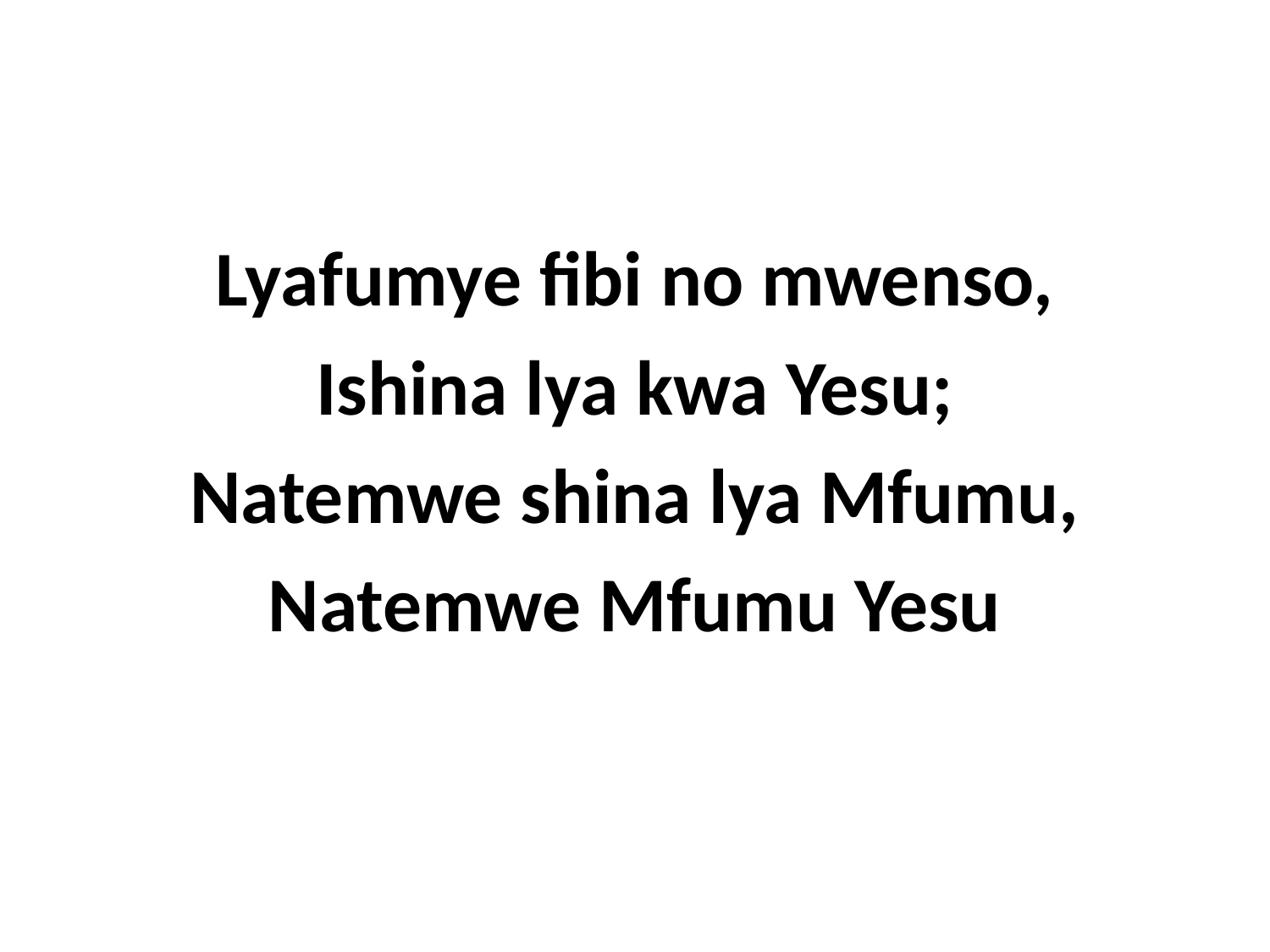

Lyafumye fibi no mwenso,
Ishina lya kwa Yesu;
Natemwe shina lya Mfumu,
Natemwe Mfumu Yesu